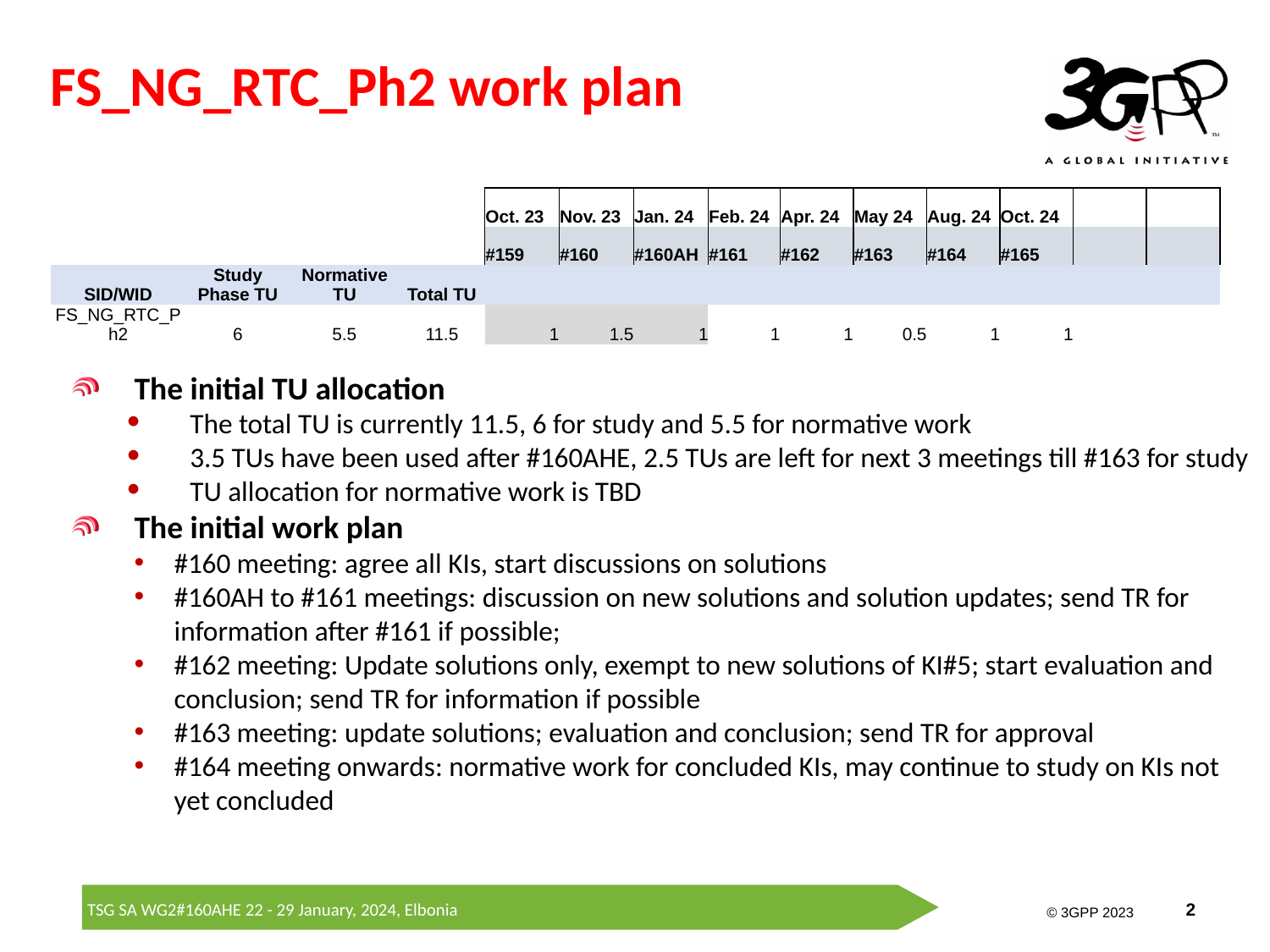

# FS_NG_RTC_Ph2 work plan
|  |  |  |  | Oct. 23 | Nov. 23 | Jan. 24 | Feb. 24 | Apr. 24 | May 24 | Aug. 24 | Oct. 24 |  |  |
| --- | --- | --- | --- | --- | --- | --- | --- | --- | --- | --- | --- | --- | --- |
|  |  |  |  | #159 | #160 | #160AH | #161 | #162 | #163 | #164 | #165 |  |  |
| SID/WID | Study Phase TU | Normative TU | Total TU |  |  |  |  |  |  |  |  |  |  |
| FS\_NG\_RTC\_Ph2 | 6 | 5.5 | 11.5 | 1 | 1.5 | 1 | 1 | 1 | 0.5 | 1 | 1 |  |  |
The initial TU allocation
The total TU is currently 11.5, 6 for study and 5.5 for normative work
3.5 TUs have been used after #160AHE, 2.5 TUs are left for next 3 meetings till #163 for study
TU allocation for normative work is TBD
The initial work plan
#160 meeting: agree all KIs, start discussions on solutions
#160AH to #161 meetings: discussion on new solutions and solution updates; send TR for information after #161 if possible;
#162 meeting: Update solutions only, exempt to new solutions of KI#5; start evaluation and conclusion; send TR for information if possible
#163 meeting: update solutions; evaluation and conclusion; send TR for approval
#164 meeting onwards: normative work for concluded KIs, may continue to study on KIs not yet concluded